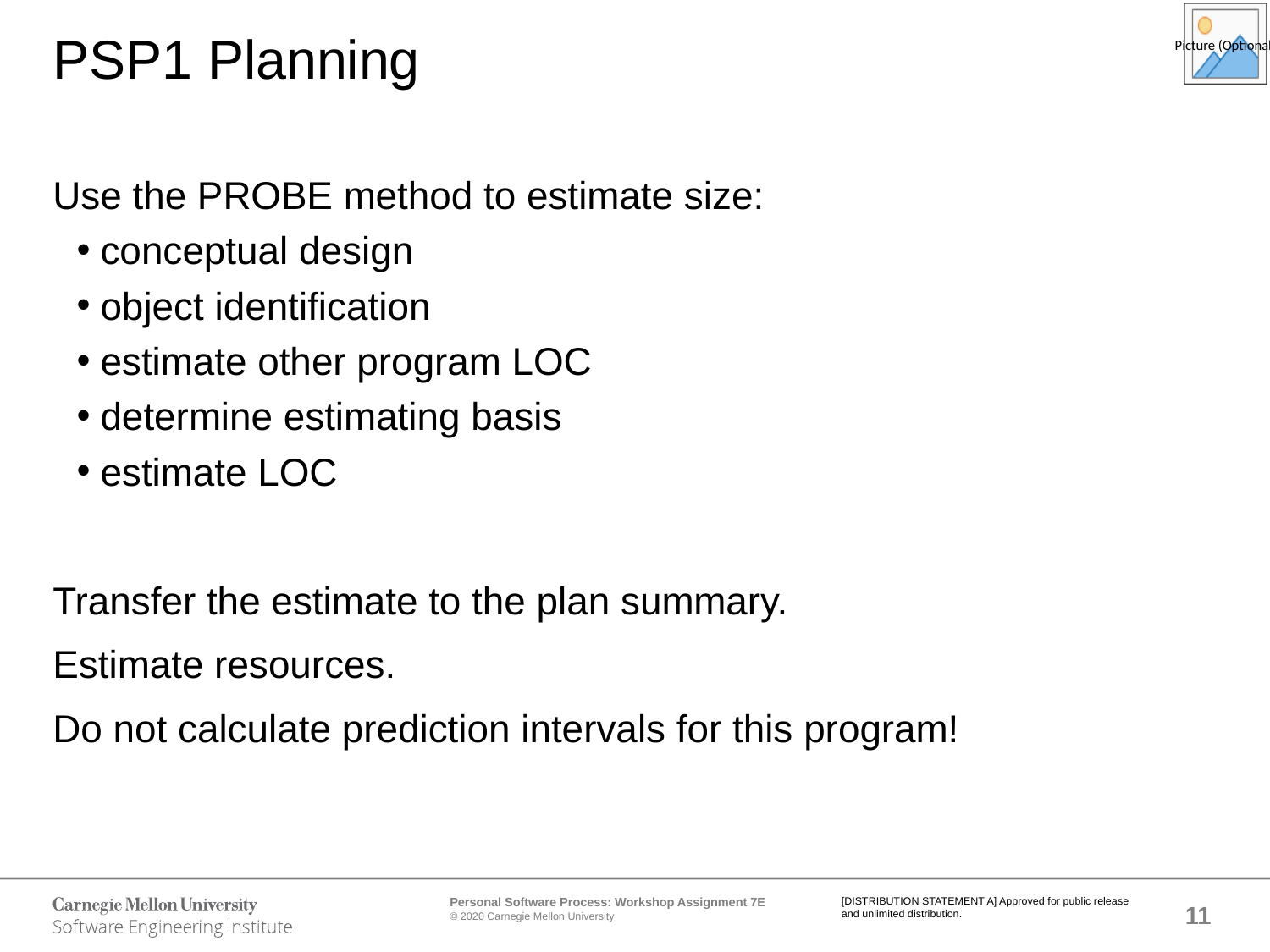

# PSP1 Planning
Use the PROBE method to estimate size:
conceptual design
object identification
estimate other program LOC
determine estimating basis
estimate LOC

Transfer the estimate to the plan summary.
Estimate resources.
Do not calculate prediction intervals for this program!